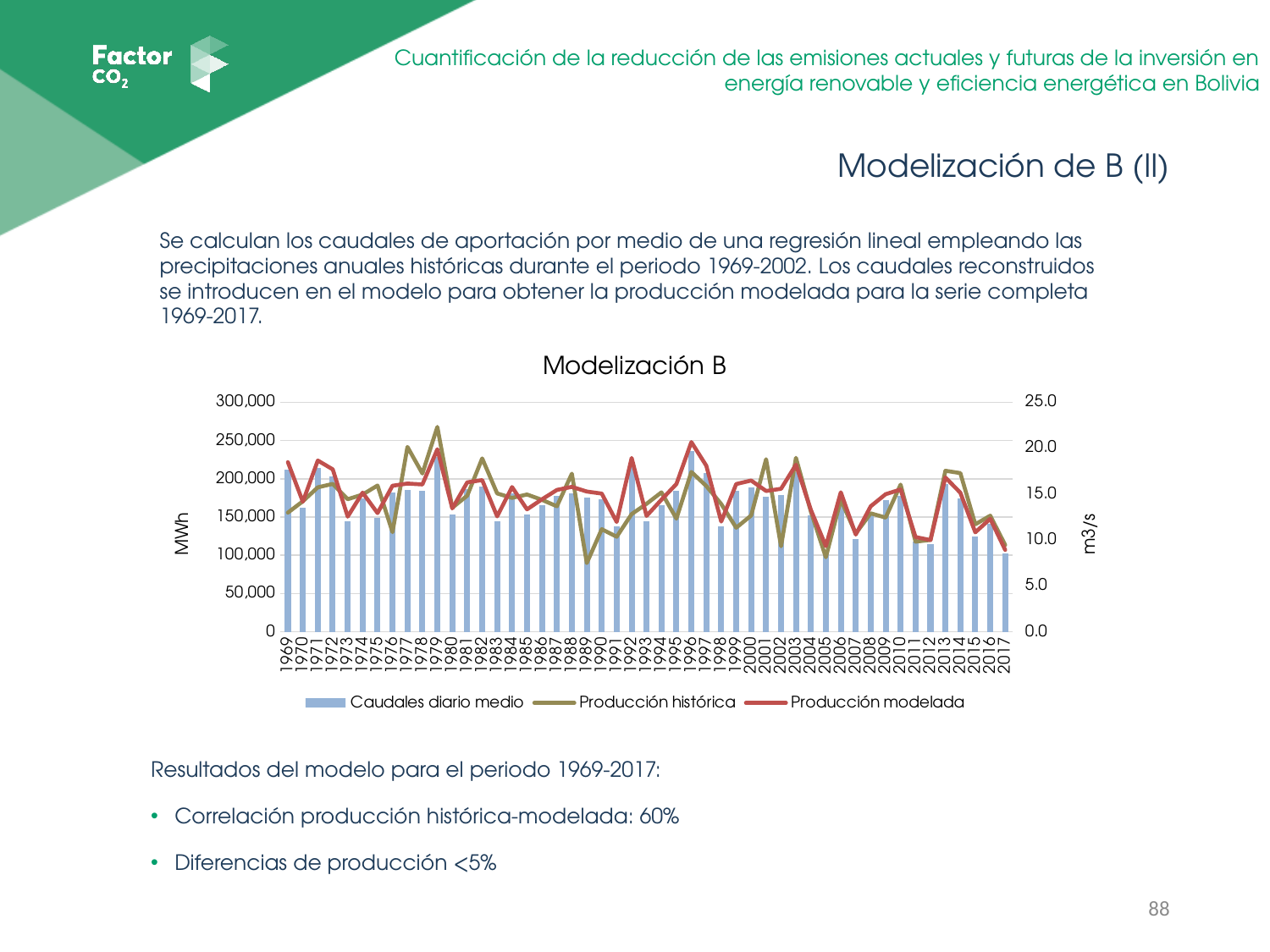

Modelización de B (II)
Se calculan los caudales de aportación por medio de una regresión lineal empleando las precipitaciones anuales históricas durante el periodo 1969-2002. Los caudales reconstruidos se introducen en el modelo para obtener la producción modelada para la serie completa 1969-2017.

### Chart: Modelización B

| Category |  |  |  |
|---|---|---|---|
Resultados del modelo para el periodo 1969-2017:
Correlación producción histórica-modelada: 60%
Diferencias de producción <5%
88